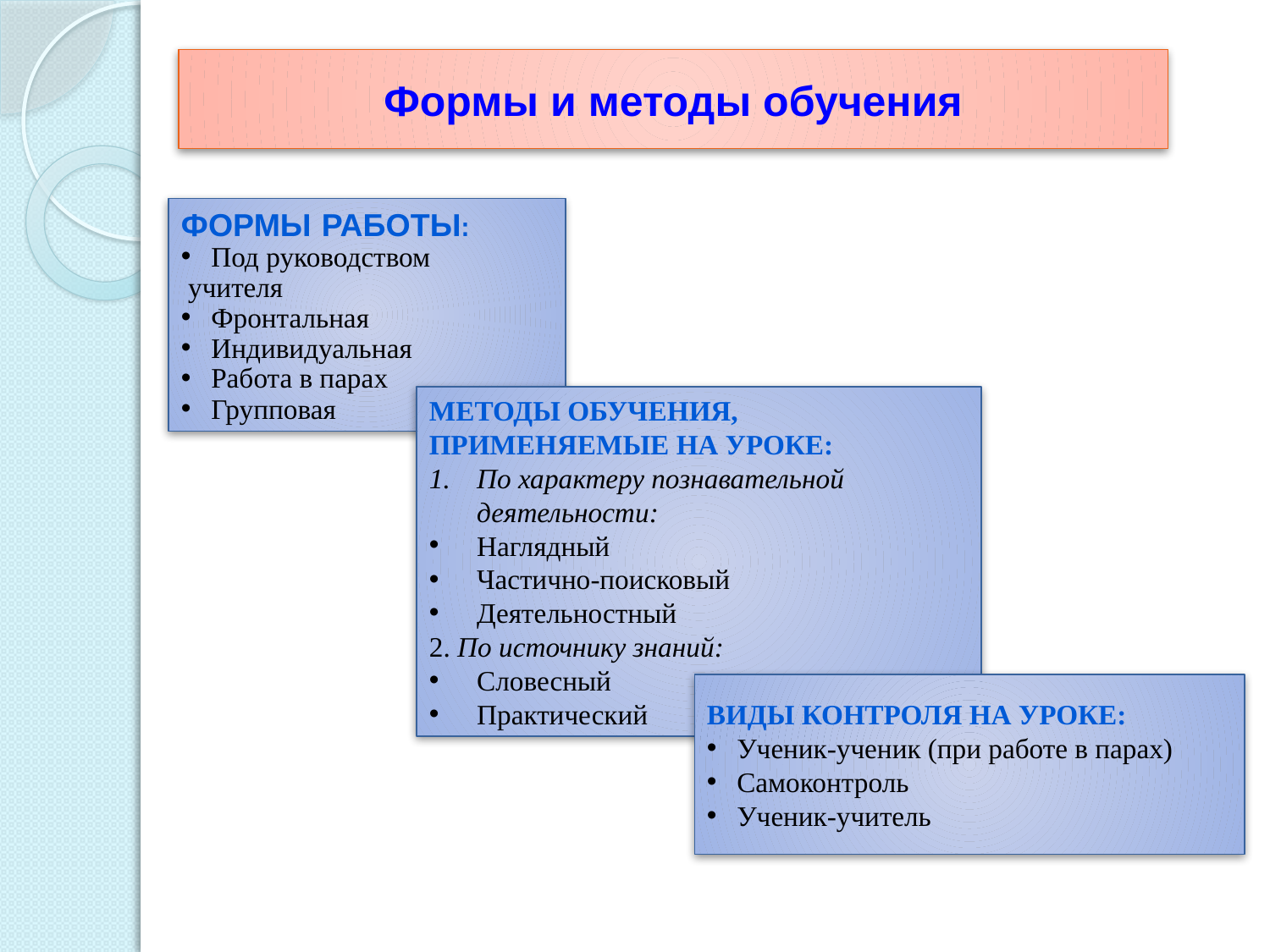

# Формы и методы обучения
Формы работы:
Под руководством
 учителя
Фронтальная
Индивидуальная
Работа в парах
Групповая
Методы обучения, применяемые на уроке:
По характеру познавательной деятельности:
Наглядный
Частично-поисковый
Деятельностный
2. По источнику знаний:
Словесный
Практический
Виды контроля на уроке:
Ученик-ученик (при работе в парах)
Самоконтроль
Ученик-учитель